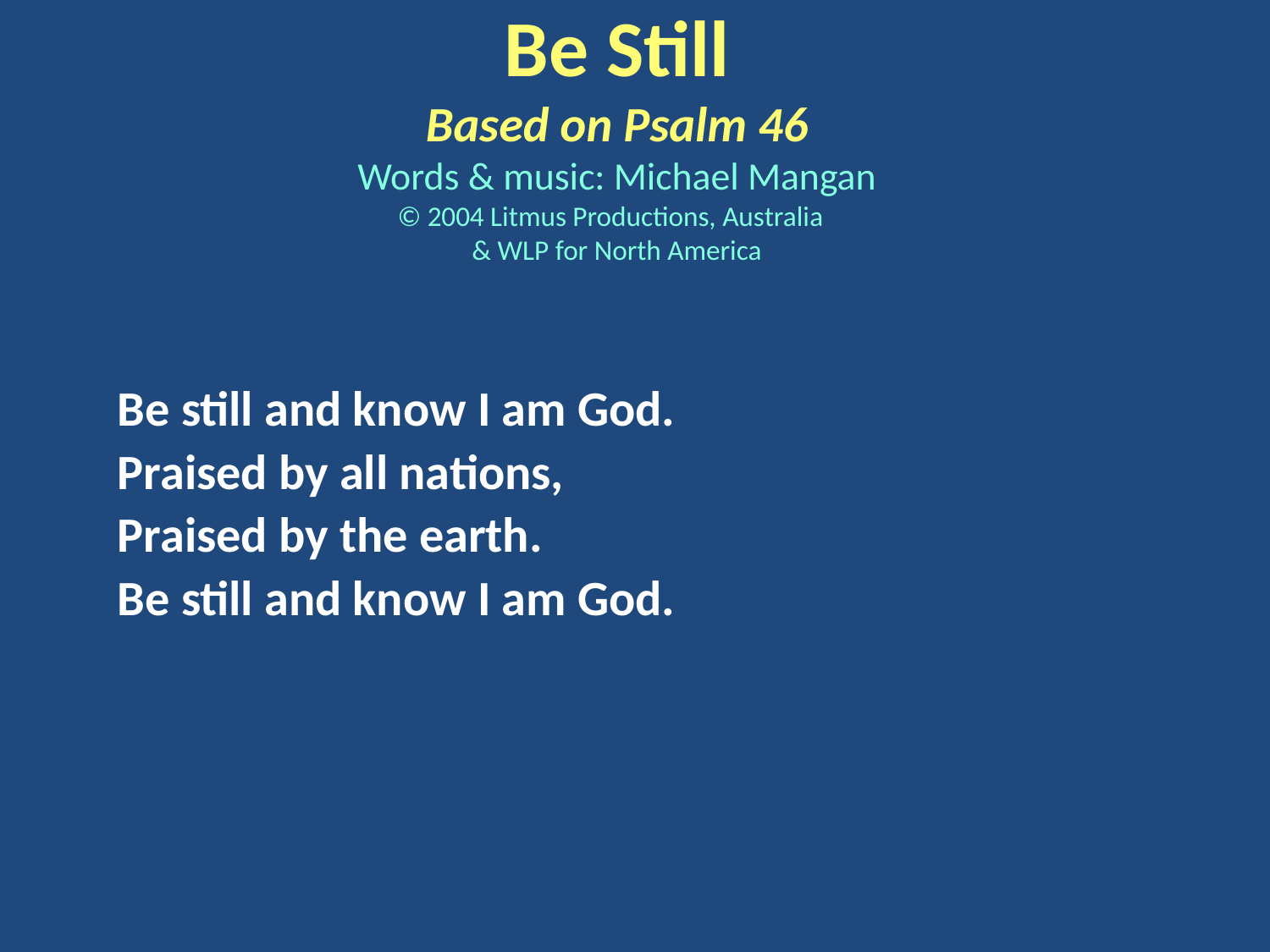

Be Still
Based on Psalm 46
Words & music: Michael Mangan
© 2004 Litmus Productions, Australia
& WLP for North America
Be still and know I am God.
Praised by all nations,
Praised by the earth.
Be still and know I am God.